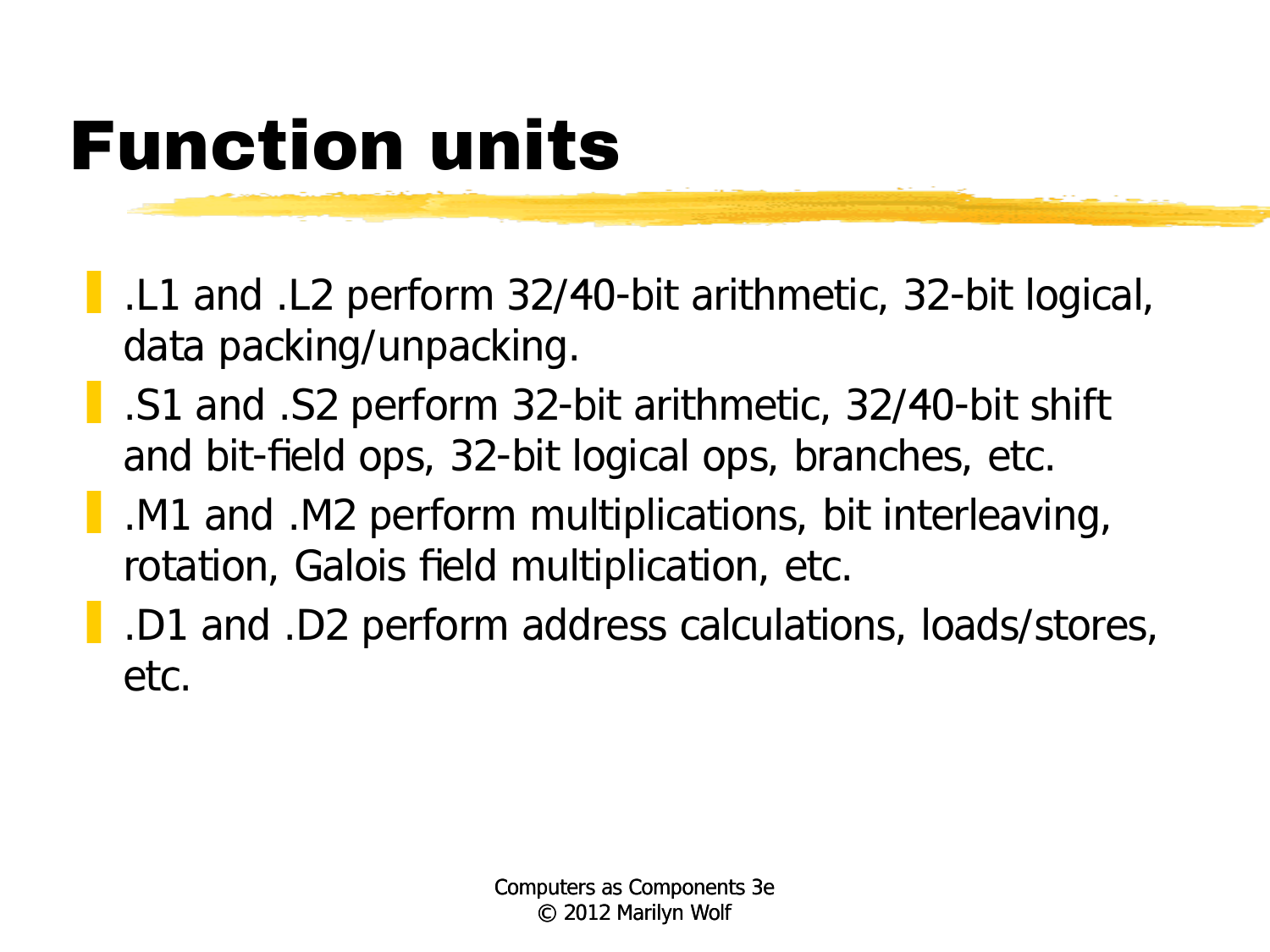

# Function units
.L1 and .L2 perform 32/40-bit arithmetic, 32-bit logical, data packing/unpacking.
.S1 and .S2 perform 32-bit arithmetic, 32/40-bit shift and bit-field ops, 32-bit logical ops, branches, etc.
.M1 and .M2 perform multiplications, bit interleaving, rotation, Galois field multiplication, etc.
.D1 and .D2 perform address calculations, loads/stores, etc.